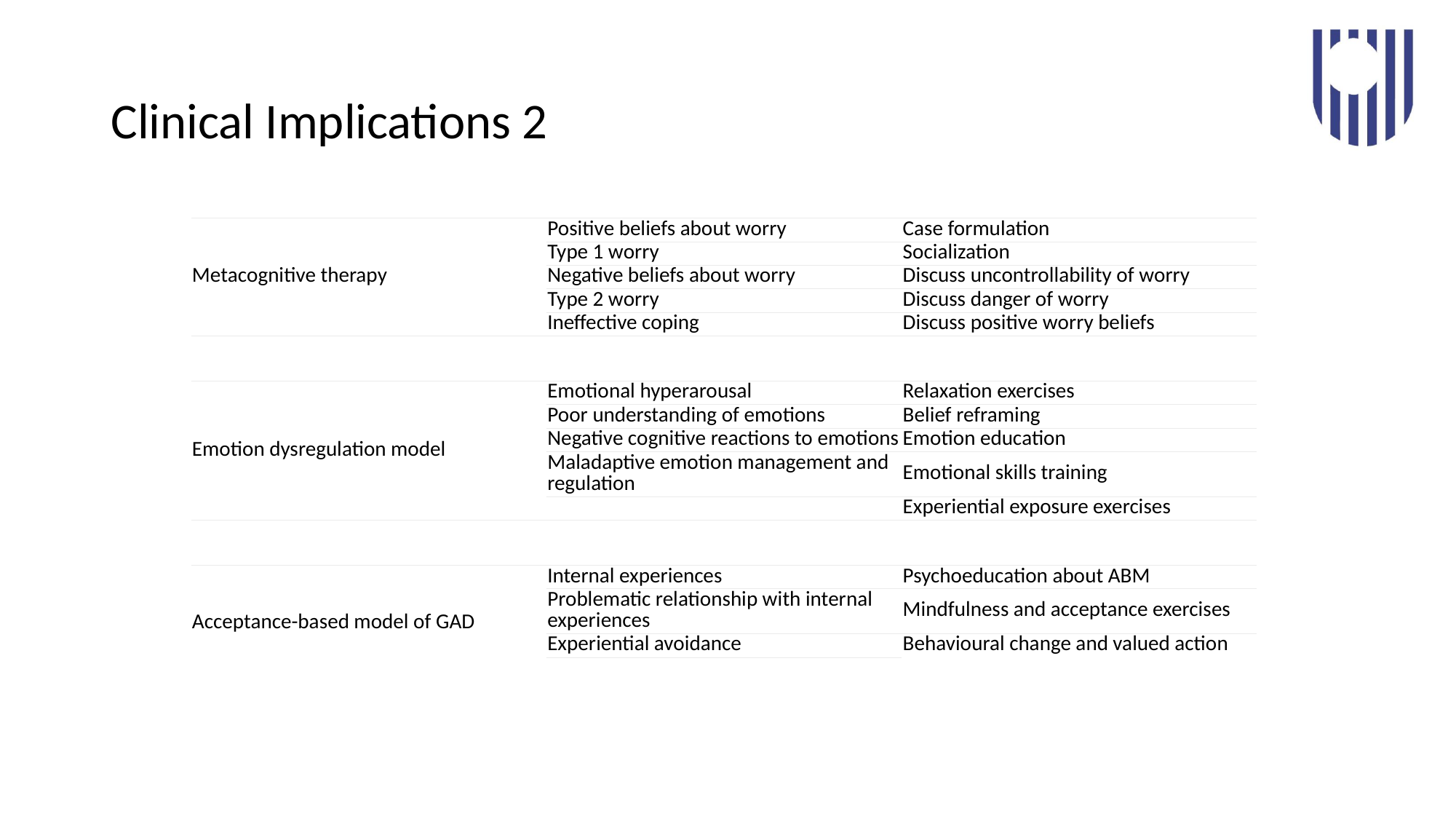

# Clinical Implications 2
| Metacognitive therapy | Positive beliefs about worry | Case formulation |
| --- | --- | --- |
|  | Type 1 worry | Socialization |
|  | Negative beliefs about worry | Discuss uncontrollability of worry |
|  | Type 2 worry | Discuss danger of worry |
|  | Ineffective coping | Discuss positive worry beliefs |
|  |  |  |
| Emotion dysregulation model | Emotional hyperarousal | Relaxation exercises |
|  | Poor understanding of emotions | Belief reframing |
|  | Negative cognitive reactions to emotions | Emotion education |
|  | Maladaptive emotion management and regulation | Emotional skills training |
|  |  | Experiential exposure exercises |
|  |  |  |
| Acceptance-based model of GAD | Internal experiences | Psychoeducation about ABM |
|  | Problematic relationship with internal experiences | Mindfulness and acceptance exercises |
|  | Experiential avoidance | Behavioural change and valued action |
|  |  |  |